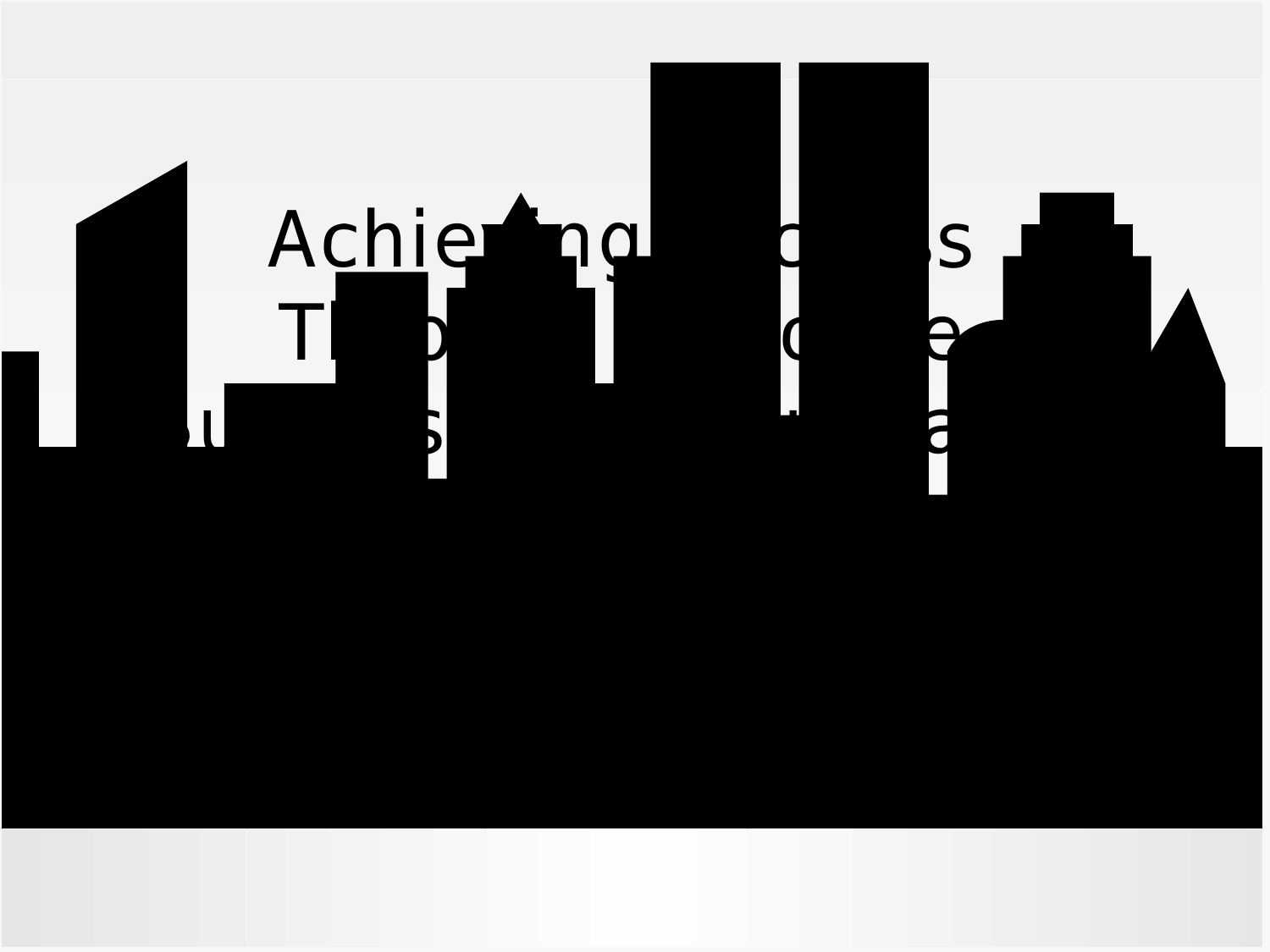

# Achieving Success Through Effective Business Communication Bus 251, TMT